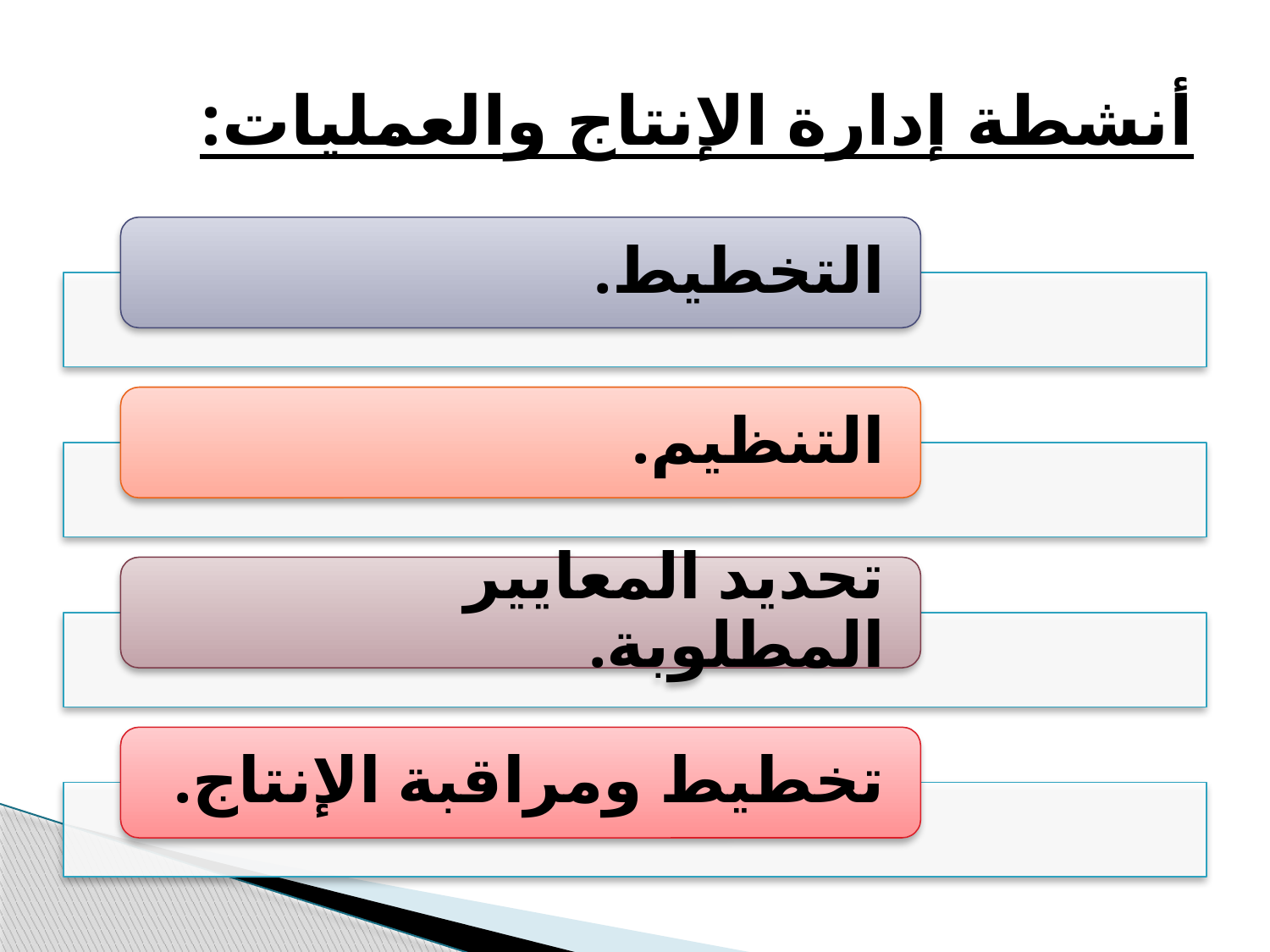

# أنشطة إدارة الإنتاج والعمليات:
التخطيط.
التنظيم.
تحديد المعايير المطلوبة.
تخطيط ومراقبة الإنتاج.